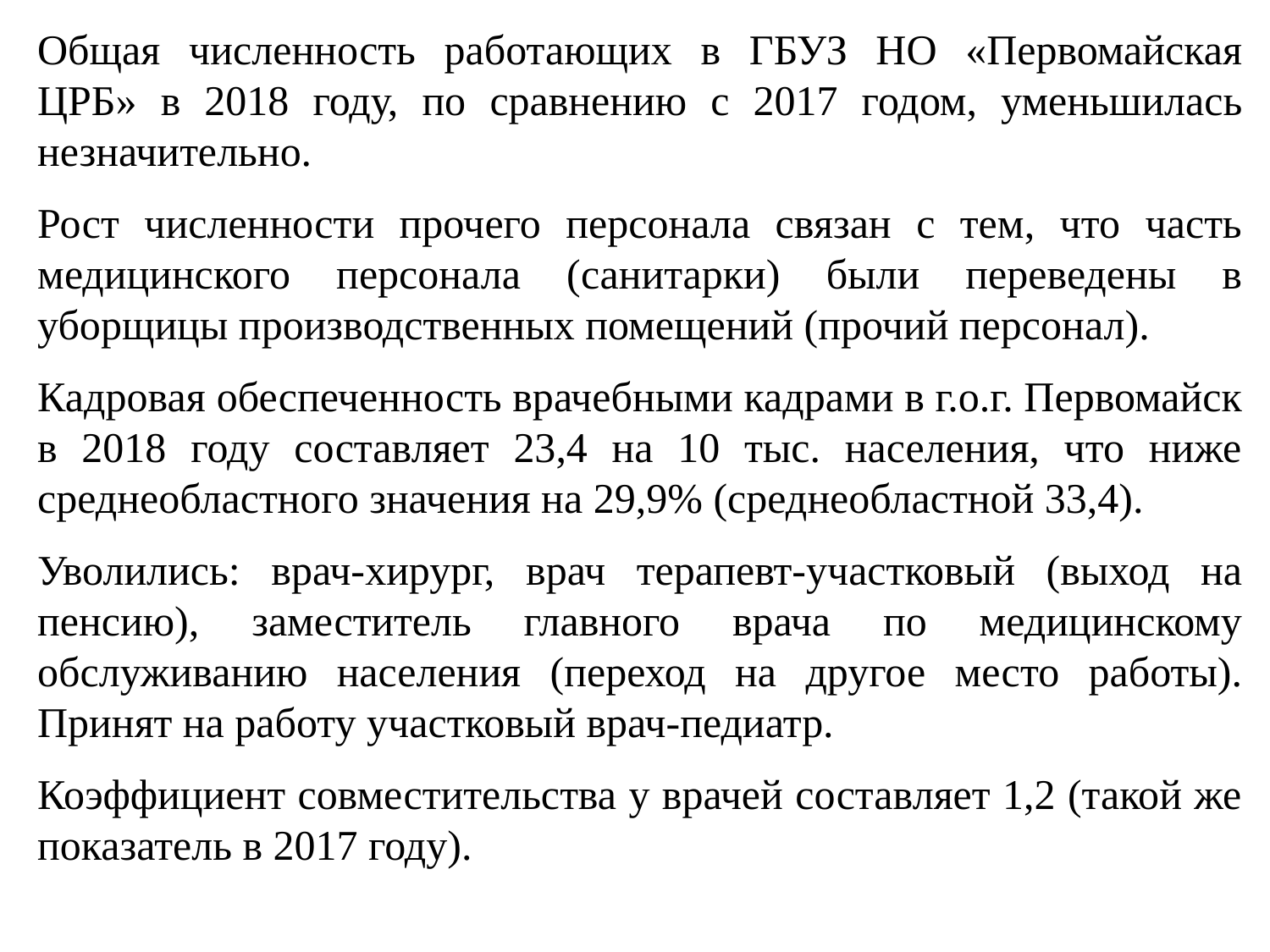

Общая численность работающих в ГБУЗ НО «Первомайская ЦРБ» в 2018 году, по сравнению с 2017 годом, уменьшилась незначительно.
Рост численности прочего персонала связан с тем, что часть медицинского персонала (санитарки) были переведены в уборщицы производственных помещений (прочий персонал).
Кадровая обеспеченность врачебными кадрами в г.о.г. Первомайск в 2018 году составляет 23,4 на 10 тыс. населения, что ниже среднеобластного значения на 29,9% (среднеобластной 33,4).
Уволились: врач-хирург, врач терапевт-участковый (выход на пенсию), заместитель главного врача по медицинскому обслуживанию населения (переход на другое место работы). Принят на работу участковый врач-педиатр.
Коэффициент совместительства у врачей составляет 1,2 (такой же показатель в 2017 году).